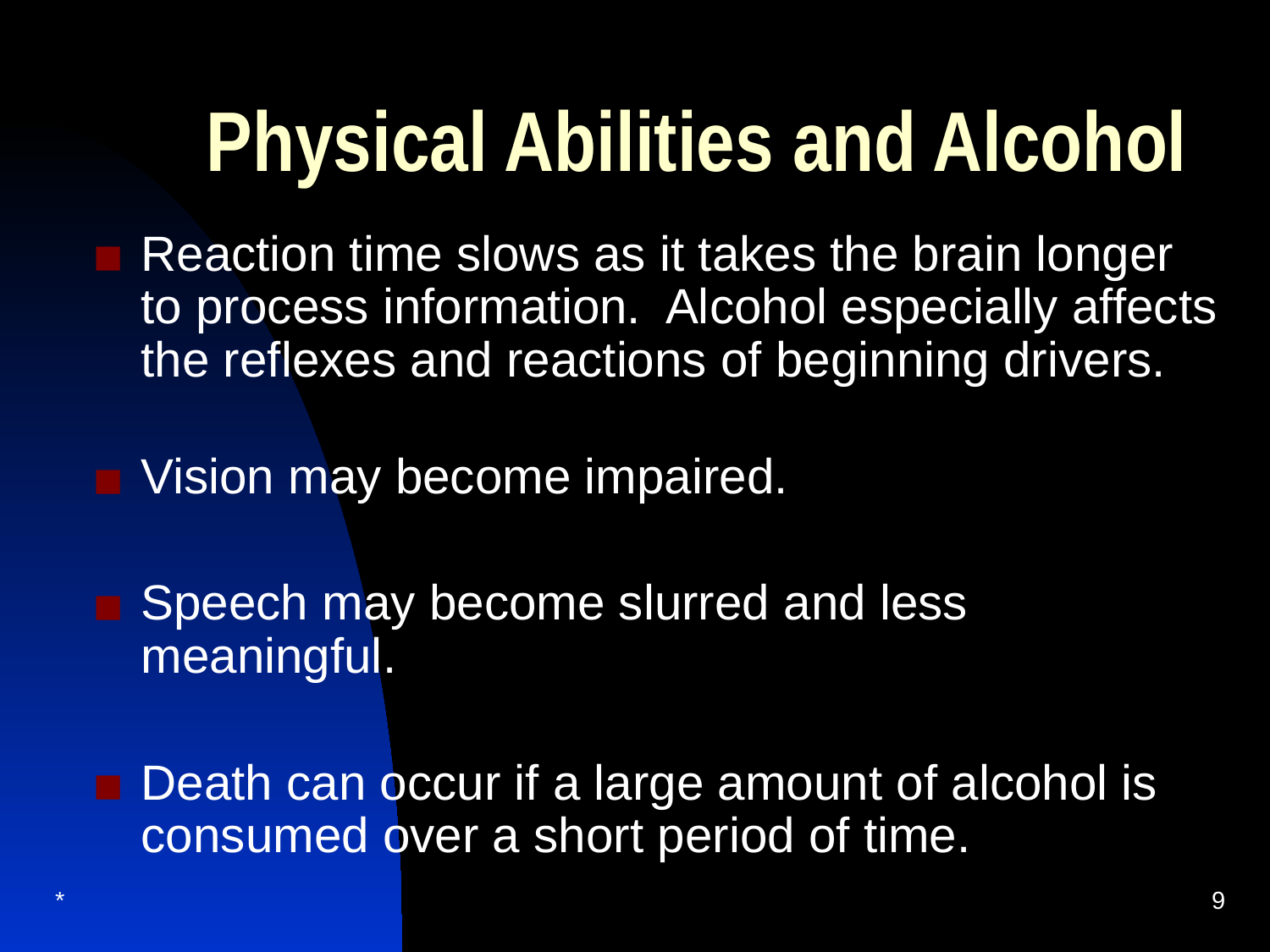

# Physical Abilities and Alcohol
Reaction time slows as it takes the brain longer to process information.  Alcohol especially affects the reflexes and reactions of beginning drivers.

Vision may become impaired.

Speech may become slurred and less meaningful.

Death can occur if a large amount of alcohol is consumed over a short period of time.

*
9